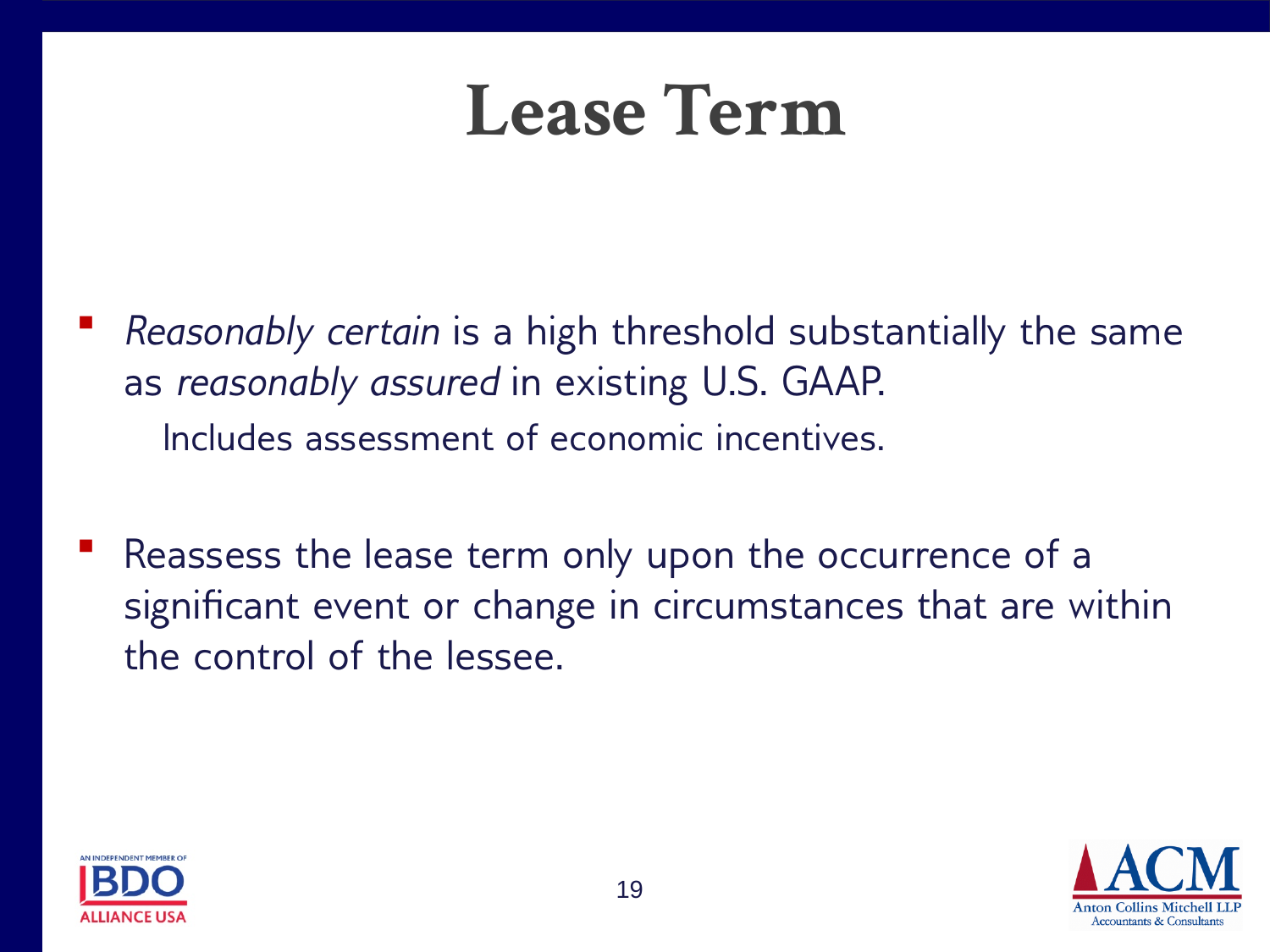

# Lease Term
Reasonably certain is a high threshold substantially the same as reasonably assured in existing U.S. GAAP.
Includes assessment of economic incentives.

Reassess the lease term only upon the occurrence of a significant event or change in circumstances that are within the control of the lessee.

19